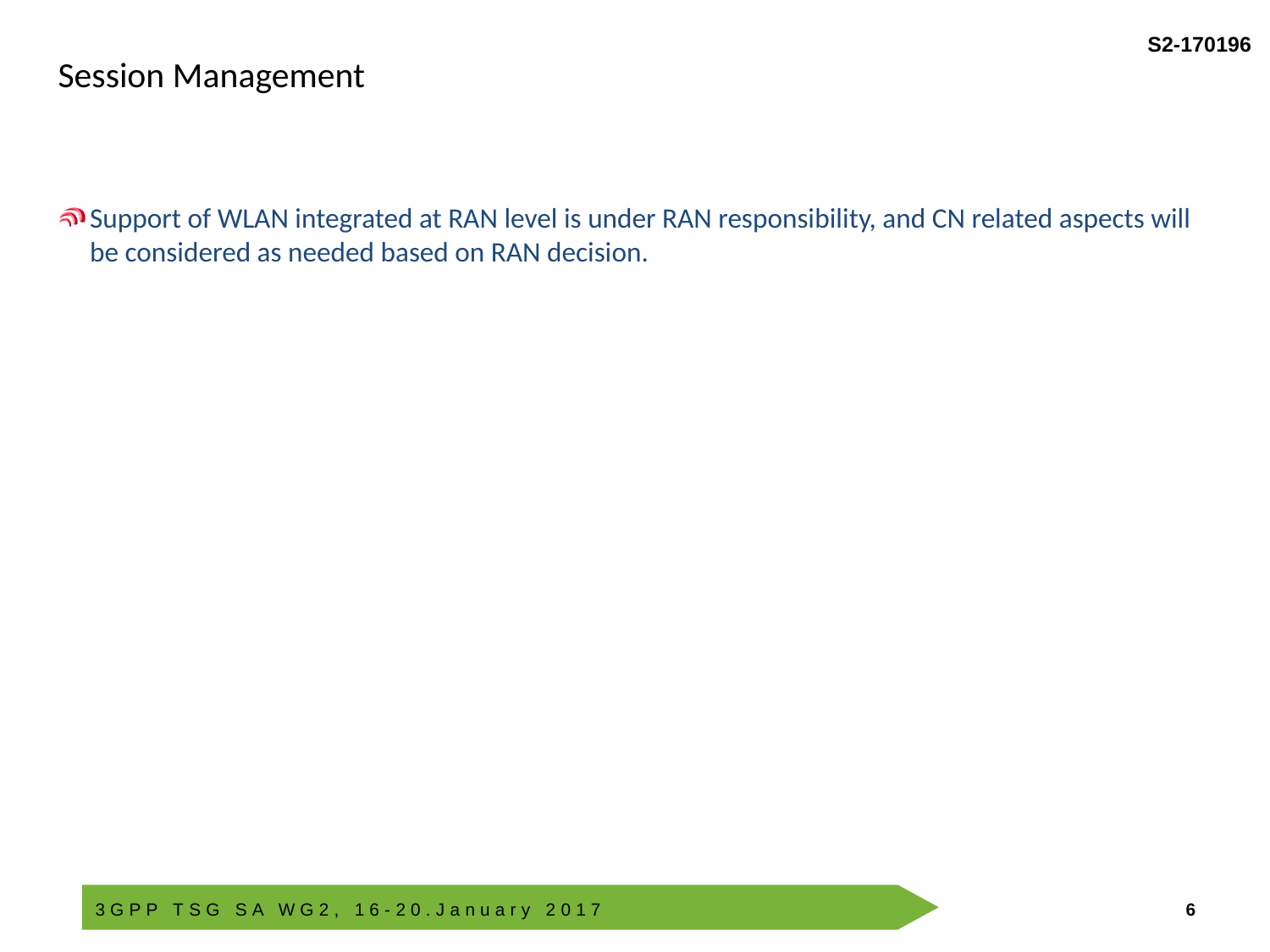

Session Management
Support of WLAN integrated at RAN level is under RAN responsibility, and CN related aspects will be considered as needed based on RAN decision.